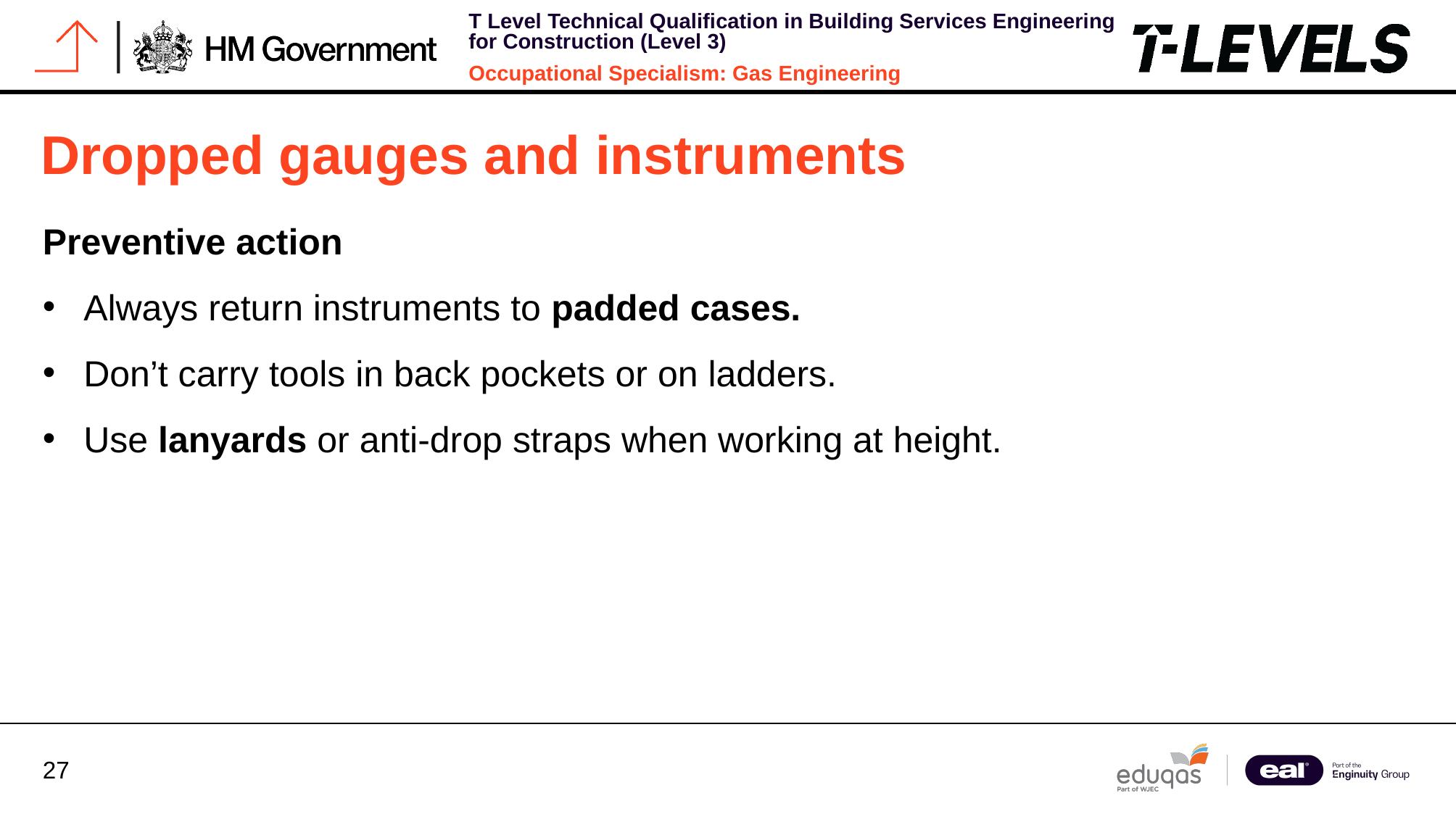

# Dropped gauges and instruments
Preventive action
Always return instruments to padded cases.
Don’t carry tools in back pockets or on ladders.
Use lanyards or anti-drop straps when working at height.